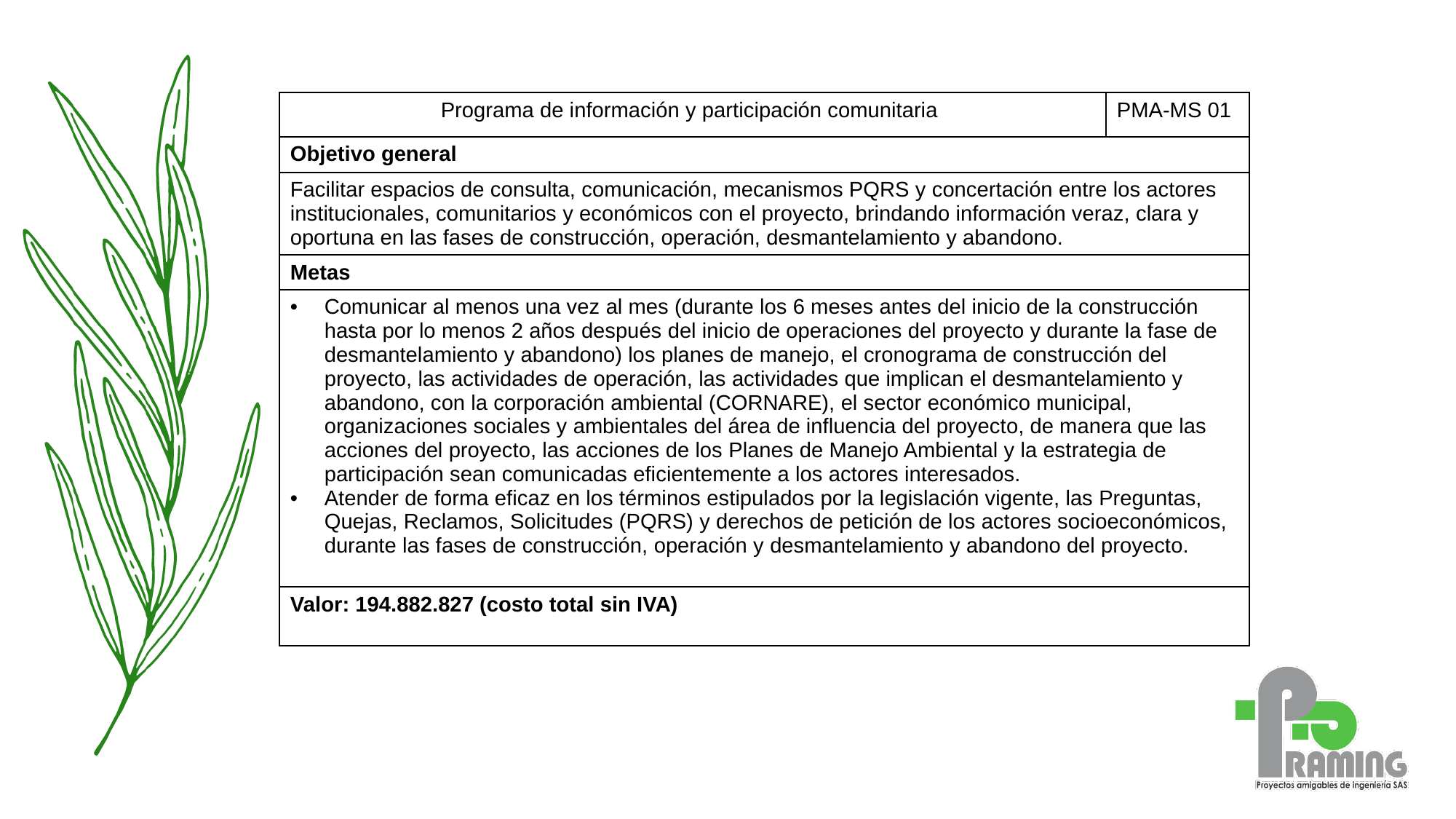

| Programa de información y participación comunitaria | PMA-MS 01 |
| --- | --- |
| Objetivo general |  |
| Facilitar espacios de consulta, comunicación, mecanismos PQRS y concertación entre los actores institucionales, comunitarios y económicos con el proyecto, brindando información veraz, clara y oportuna en las fases de construcción, operación, desmantelamiento y abandono. |  |
| Metas |  |
| Comunicar al menos una vez al mes (durante los 6 meses antes del inicio de la construcción hasta por lo menos 2 años después del inicio de operaciones del proyecto y durante la fase de desmantelamiento y abandono) los planes de manejo, el cronograma de construcción del proyecto, las actividades de operación, las actividades que implican el desmantelamiento y abandono, con la corporación ambiental (CORNARE), el sector económico municipal, organizaciones sociales y ambientales del área de influencia del proyecto, de manera que las acciones del proyecto, las acciones de los Planes de Manejo Ambiental y la estrategia de participación sean comunicadas eficientemente a los actores interesados. Atender de forma eficaz en los términos estipulados por la legislación vigente, las Preguntas, Quejas, Reclamos, Solicitudes (PQRS) y derechos de petición de los actores socioeconómicos, durante las fases de construcción, operación y desmantelamiento y abandono del proyecto. |  |
| Valor: 194.882.827 (costo total sin IVA) |  |